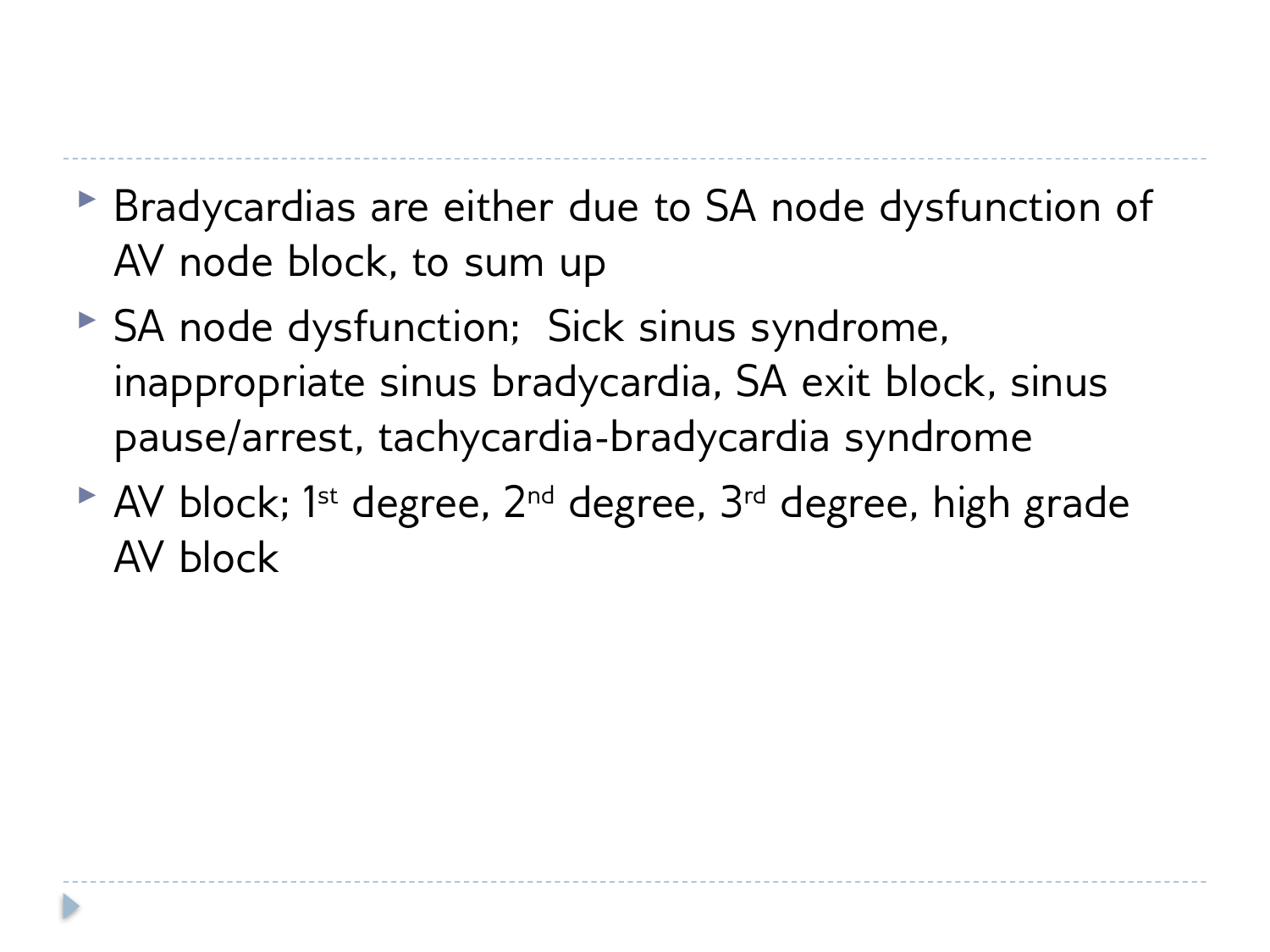

Bradycardias are either due to SA node dysfunction of AV node block, to sum up
SA node dysfunction;  Sick sinus syndrome, inappropriate sinus bradycardia, SA exit block, sinus pause/arrest, tachycardia-bradycardia syndrome
AV block; 1st degree, 2nd degree, 3rd degree, high grade AV block